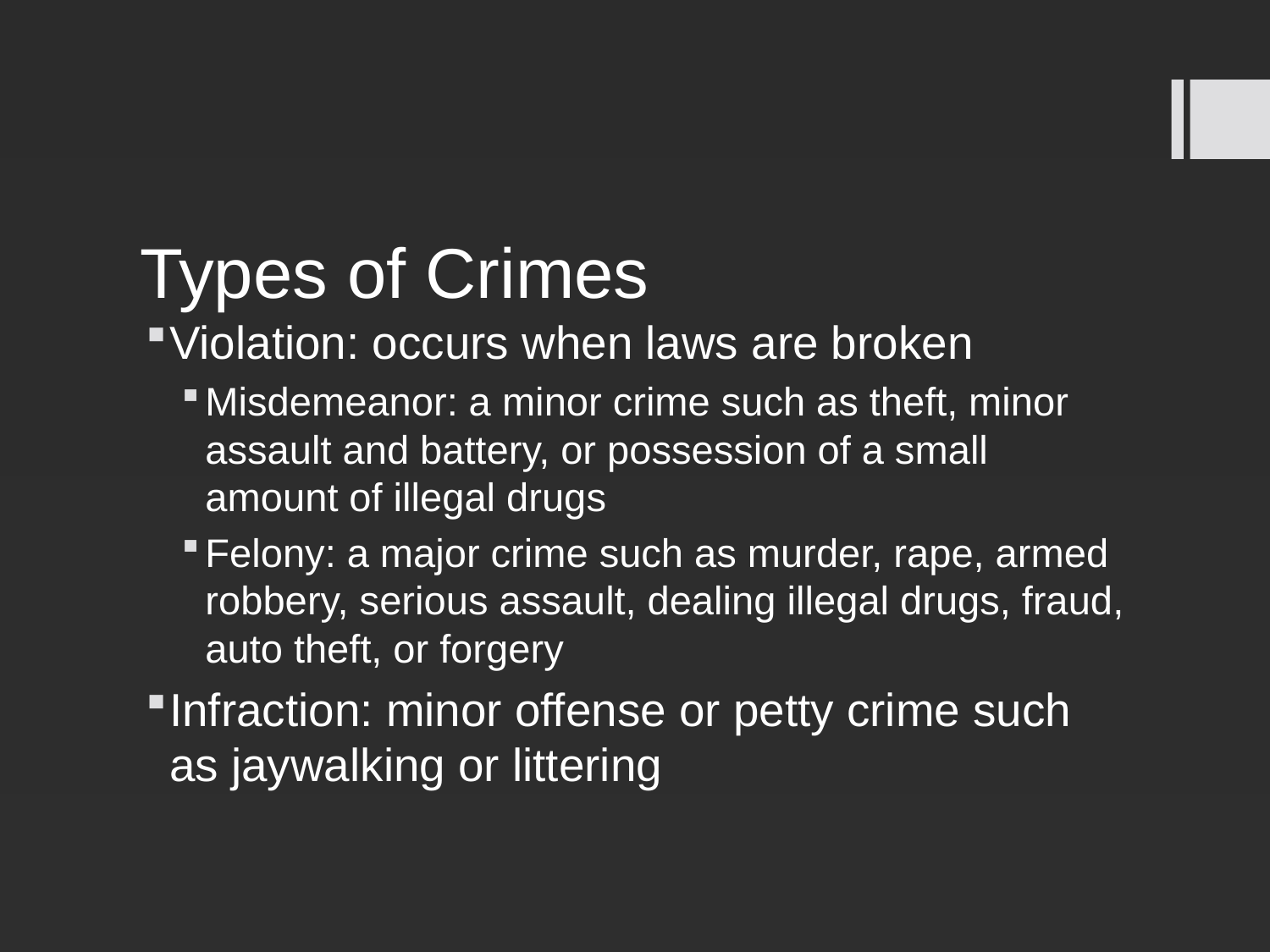

# Types of Crimes
Violation: occurs when laws are broken
Misdemeanor: a minor crime such as theft, minor assault and battery, or possession of a small amount of illegal drugs
Felony: a major crime such as murder, rape, armed robbery, serious assault, dealing illegal drugs, fraud, auto theft, or forgery
Infraction: minor offense or petty crime such as jaywalking or littering